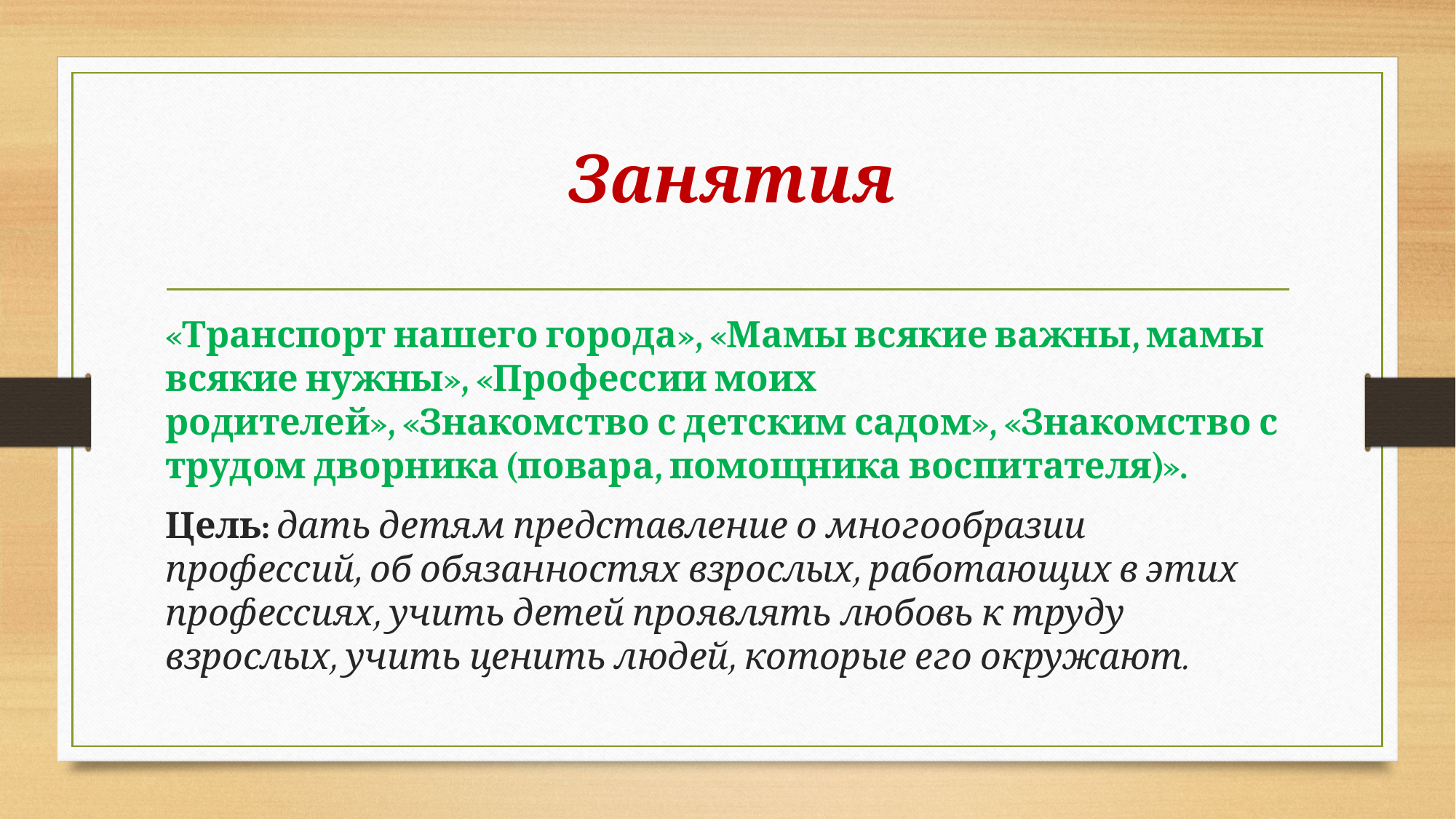

# Занятия
«Транспорт нашего города», «Мамы всякие важны, мамы всякие нужны», «Профессии моих родителей», «Знакомство с детским садом», «Знакомство с трудом дворника (повара, помощника воспитателя)».
Цель: дать детям представление о многообразии профессий, об обязанностях взрослых, работающих в этих профессиях, учить детей проявлять любовь к труду взрослых, учить ценить людей, которые его окружают.